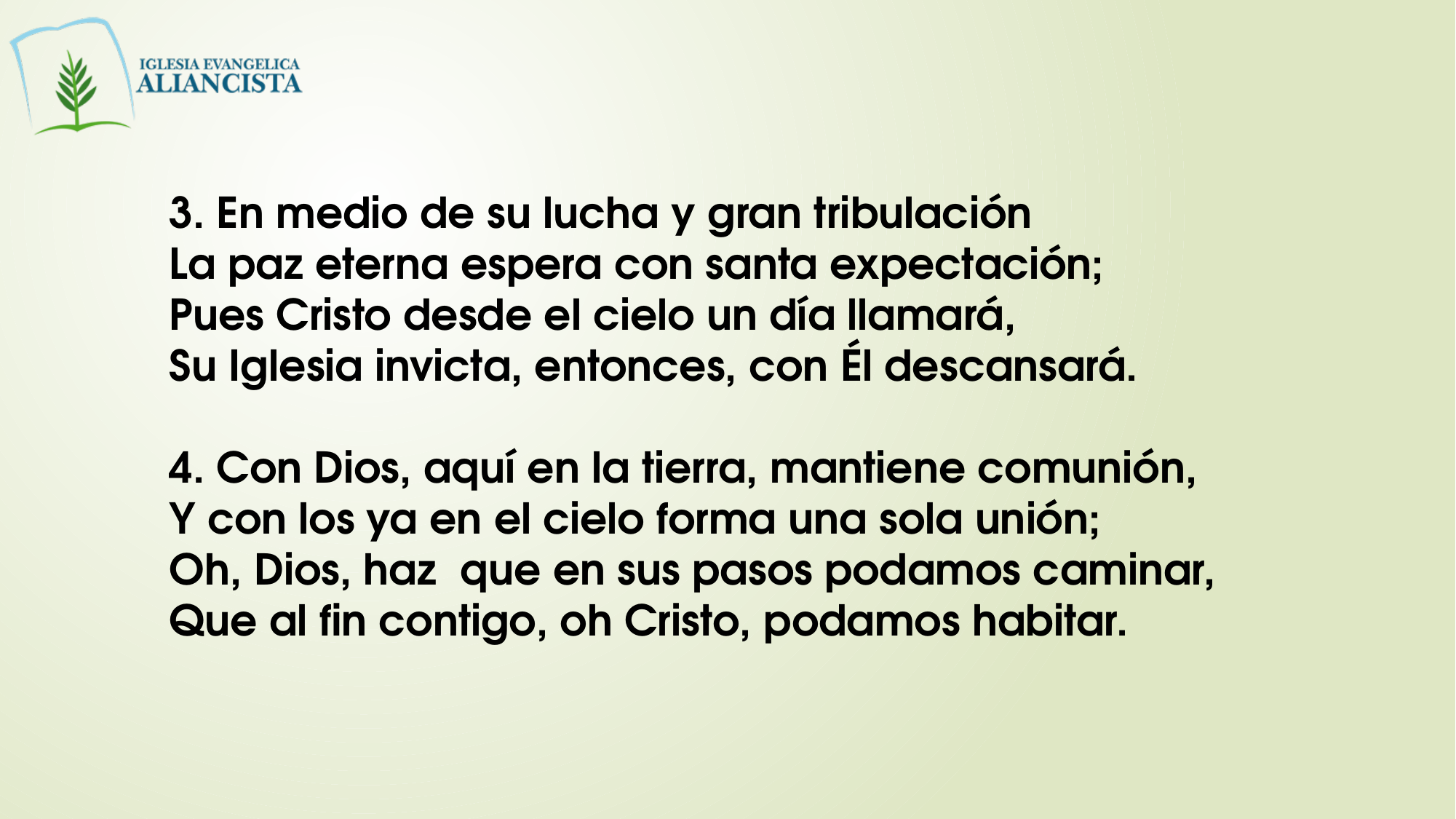

3. En medio de su lucha y gran tribulación
La paz eterna espera con santa expectación;
Pues Cristo desde el cielo un día llamará,
Su Iglesia invicta, entonces, con Él descansará.

4. Con Dios, aquí en la tierra, mantiene comunión,
Y con los ya en el cielo forma una sola unión;
Oh, Dios, haz  que en sus pasos podamos caminar,
Que al fin contigo, oh Cristo, podamos habitar.